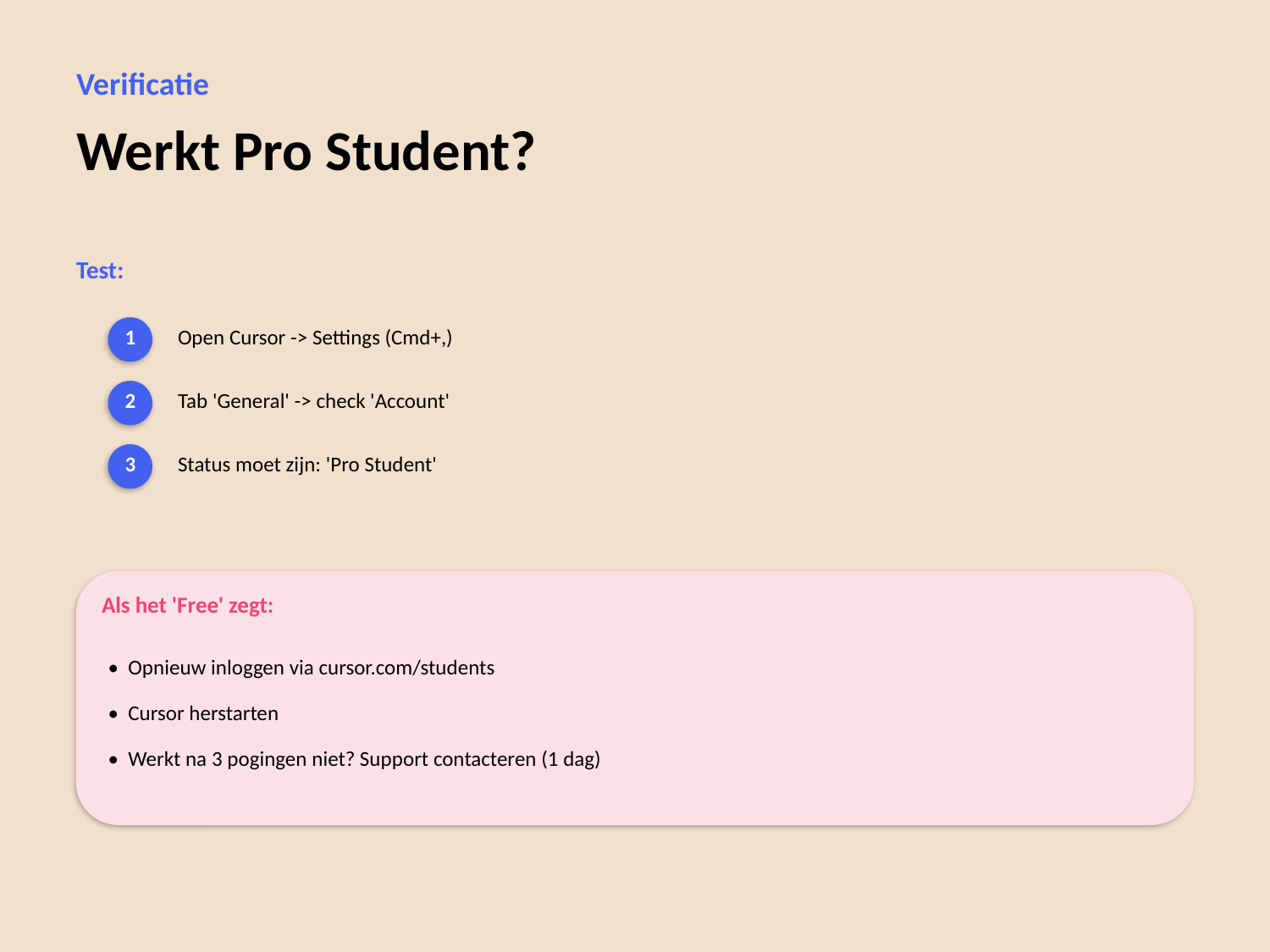

Verificatie
Werkt Pro Student?
Test:

1
Open Cursor -> Settings (Cmd+,)

2
Tab 'General' -> check 'Account'

3
Status moet zijn: 'Pro Student'

Als het 'Free' zegt:
•  Opnieuw inloggen via cursor.com/students
•  Cursor herstarten
•  Werkt na 3 pogingen niet? Support contacteren (1 dag)